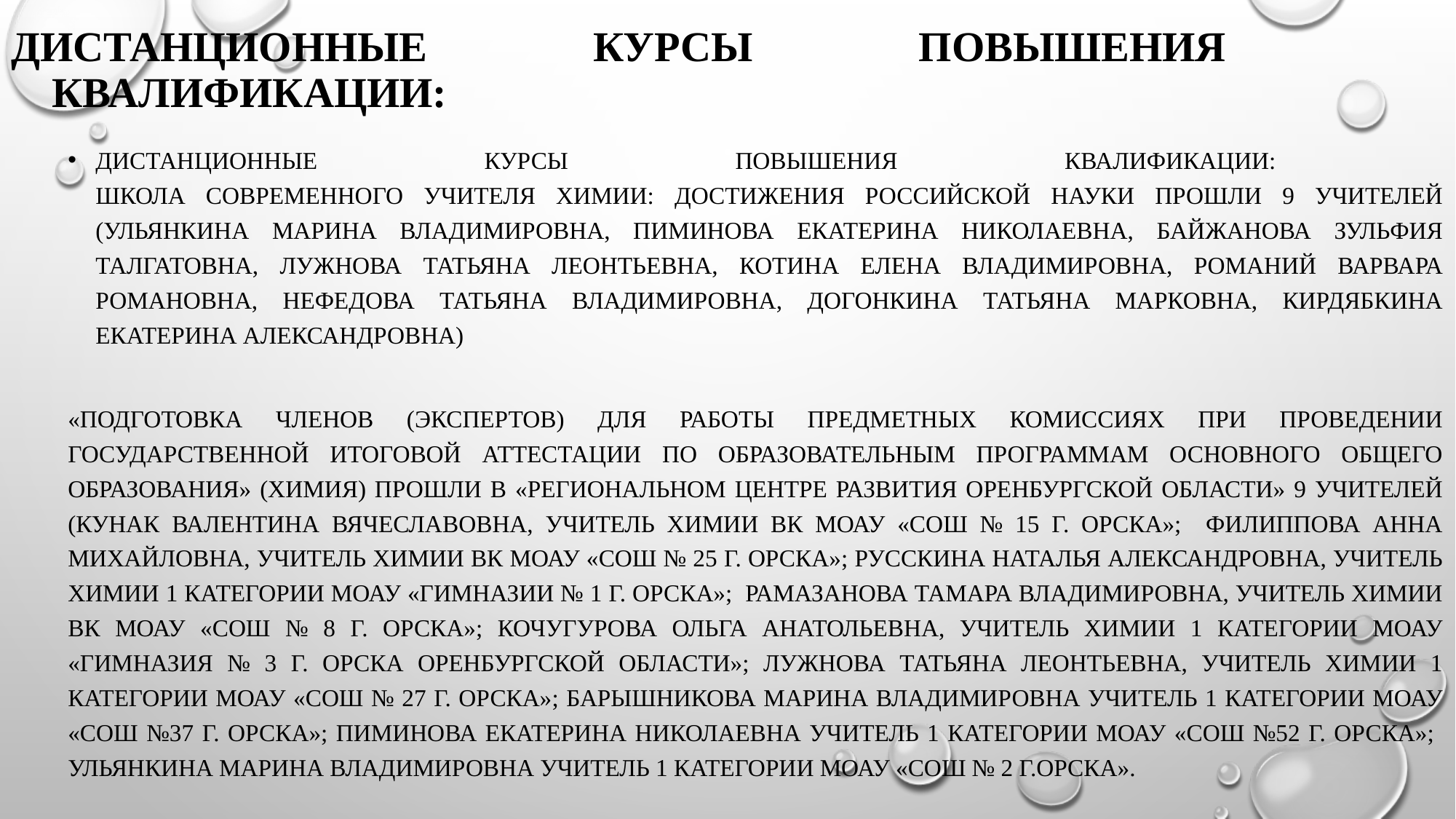

Дистанционные курсы повышения квалификации:
Дистанционные курсы повышения квалификации:
Школа современного учителя химии: достижения российской науки прошли 9 учителей (Ульянкина Марина Владимировна, Пиминова Екатерина Николаевна, Байжанова Зульфия Талгатовна, Лужнова Татьяна Леонтьевна, Котина Елена Владимировна, Романий Варвара Романовна, Нефедова Татьяна Владимировна, Догонкина Татьяна Марковна, Кирдябкина Екатерина Александровна)
«Подготовка членов (экспертов) для работы предметных комиссиях при проведении государственной итоговой аттестации по образовательным программам основного общего образования» (химия) прошли в «Региональном центре развития Оренбургской области» 9 учителей (Кунак Валентина Вячеславовна, учитель химии ВК МОАУ «СОШ № 15 г. Орска»;  Филиппова Анна Михайловна, учитель химии ВК МОАУ «СОШ № 25 г. Орска»; Русскина Наталья Александровна, учитель химии 1 категории МОАУ «Гимназии № 1 г. Орска»;  Рамазанова Тамара Владимировна, учитель химии ВК МОАУ «СОШ № 8 г. Орска»; Кочугурова Ольга Анатольевна, учитель химии 1 категории МОАУ «Гимназия № 3 г. Орска Оренбургской области»; Лужнова Татьяна Леонтьевна, учитель химии 1 категории МОАУ «СОШ № 27 г. Орска»; Барышникова Марина Владимировна учитель 1 категории МОАУ «СОШ №37 г. Орска»; Пиминова Екатерина Николаевна учитель 1 категории МОАУ «СОШ №52 г. Орска»;  Ульянкина Марина Владимировна учитель 1 категории МОАУ «СОШ № 2 г.Орска».